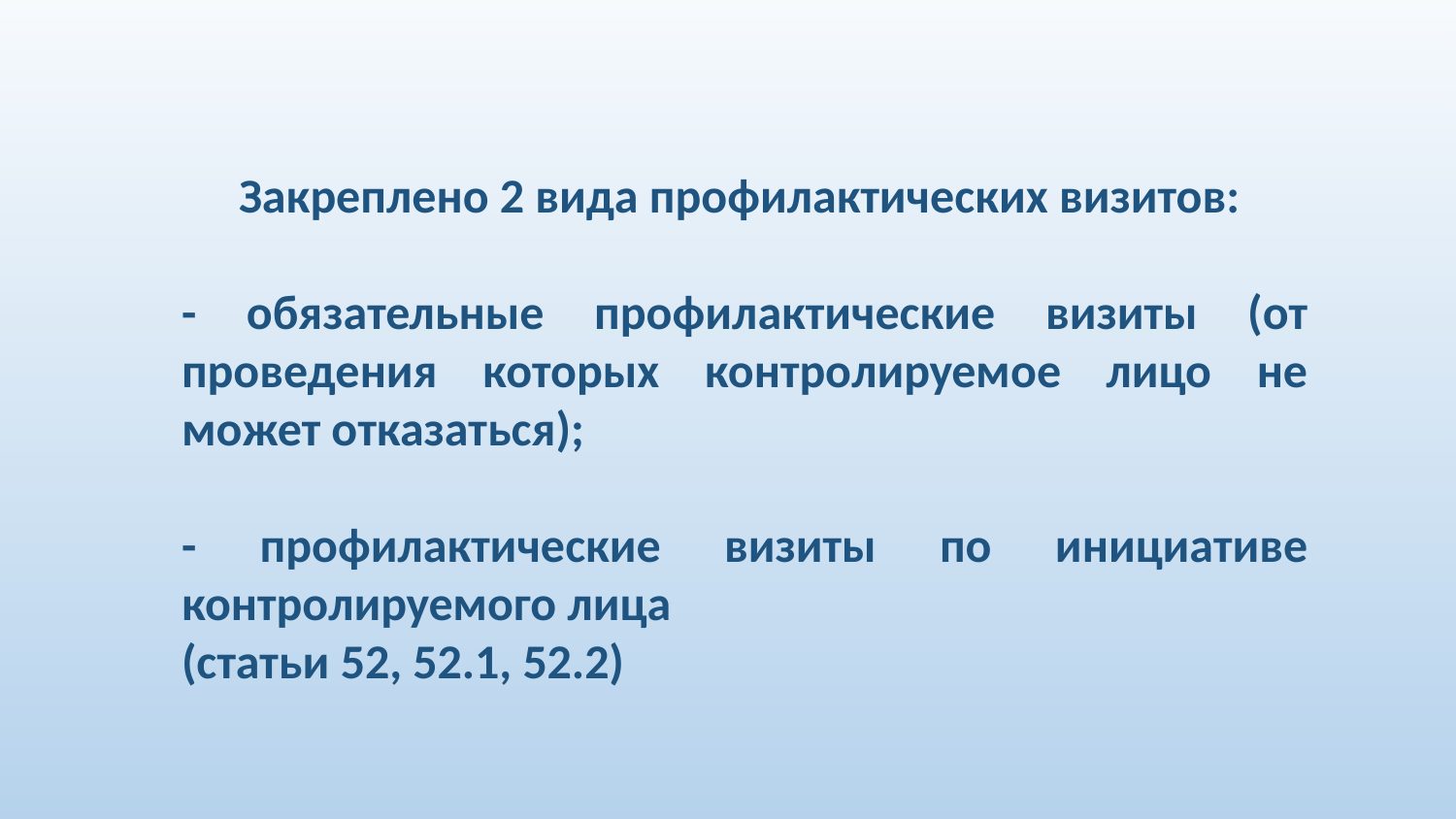

Закреплено 2 вида профилактических визитов:

- обязательные профилактические визиты (от проведения которых контролируемое лицо не может отказаться);

- профилактические визиты по инициативе контролируемого лица
(статьи 52, 52.1, 52.2)